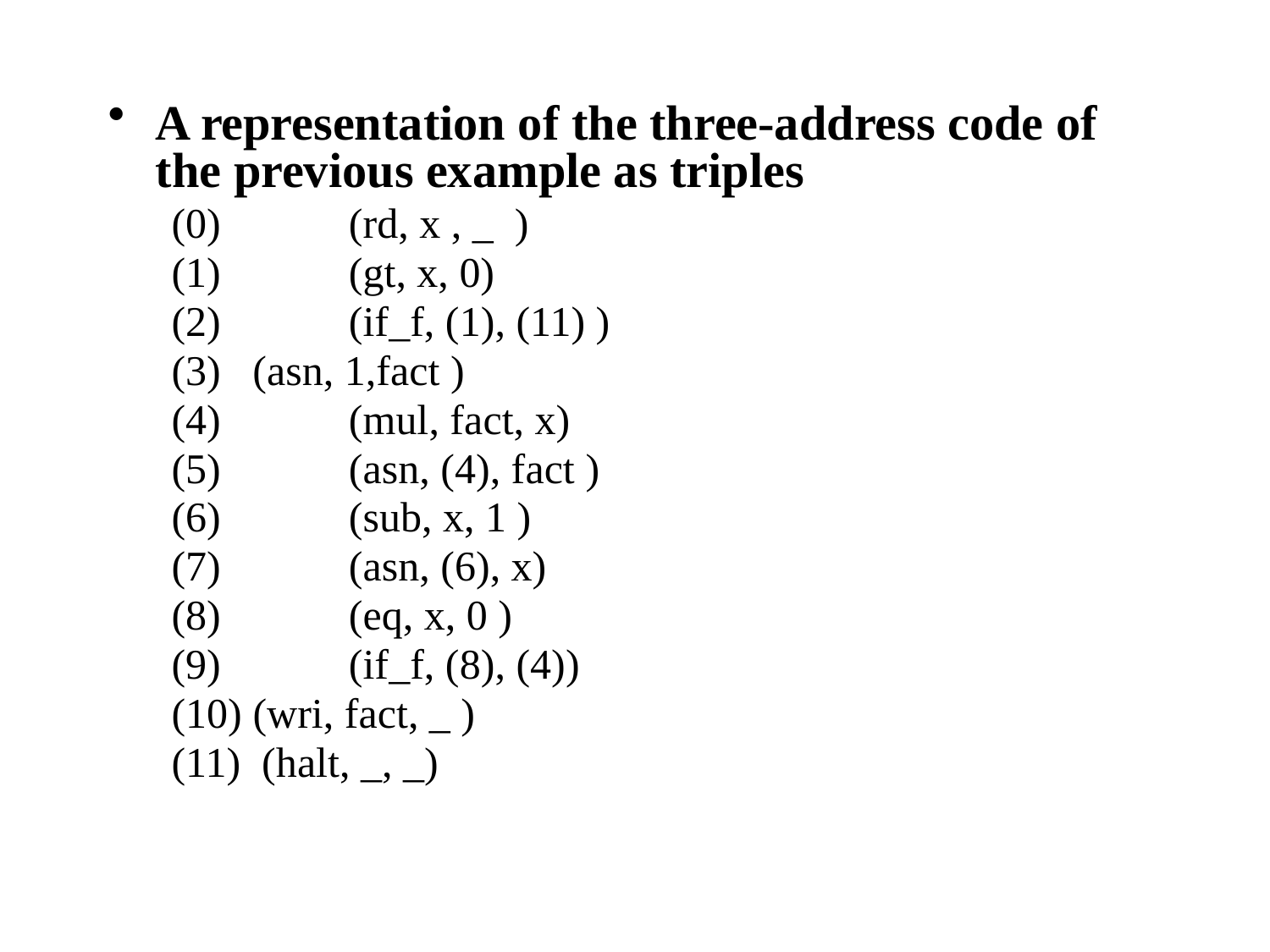

A representation of the three-address code of the previous example as triples
(0)	 (rd, x , _  )
(1)	 (gt, x, 0)
(2)	 (if_f, (1), (11) )
(3)   (asn, 1,fact )
(4) 	 (mul, fact, x)
(5)	 (asn, (4), fact )
(6)	 (sub, x, 1 )
(7)	 (asn, (6), x)
(8)	 (eq, x, 0 )
(9)	 (if_f, (8), (4))
(10) (wri, fact, _ )
(11)  (halt, _, _)